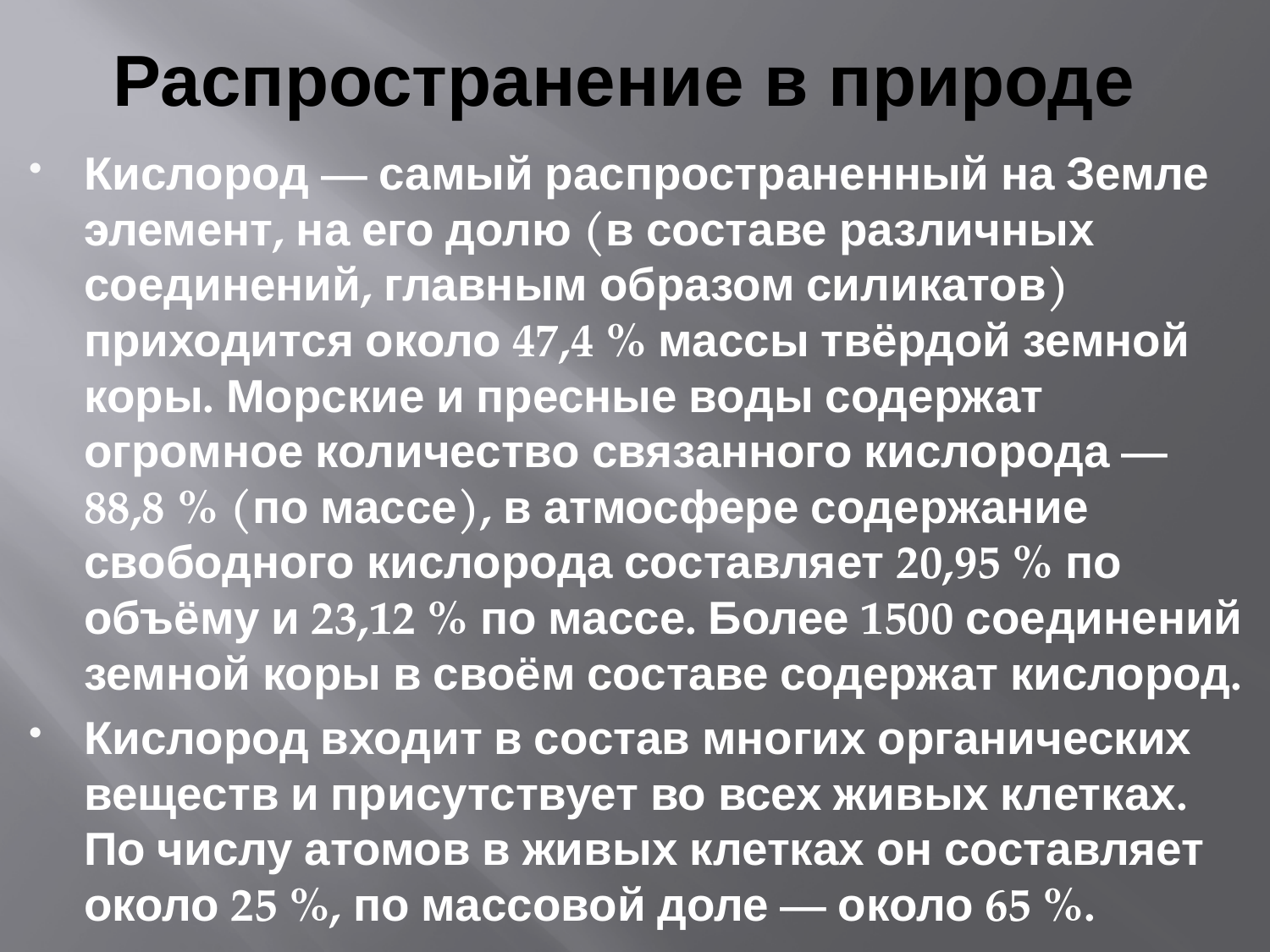

# Распространение в природе
Кислород — самый распространенный на Земле элемент, на его долю (в составе различных соединений, главным образом силикатов) приходится около 47,4 % массы твёрдой земной коры. Морские и пресные воды содержат огромное количество связанного кислорода — 88,8 % (по массе), в атмосфере содержание свободного кислорода составляет 20,95 % по объёму и 23,12 % по массе. Более 1500 соединений земной коры в своём составе содержат кислород.
Кислород входит в состав многих органических веществ и присутствует во всех живых клетках. По числу атомов в живых клетках он составляет около 25 %, по массовой доле — около 65 %.